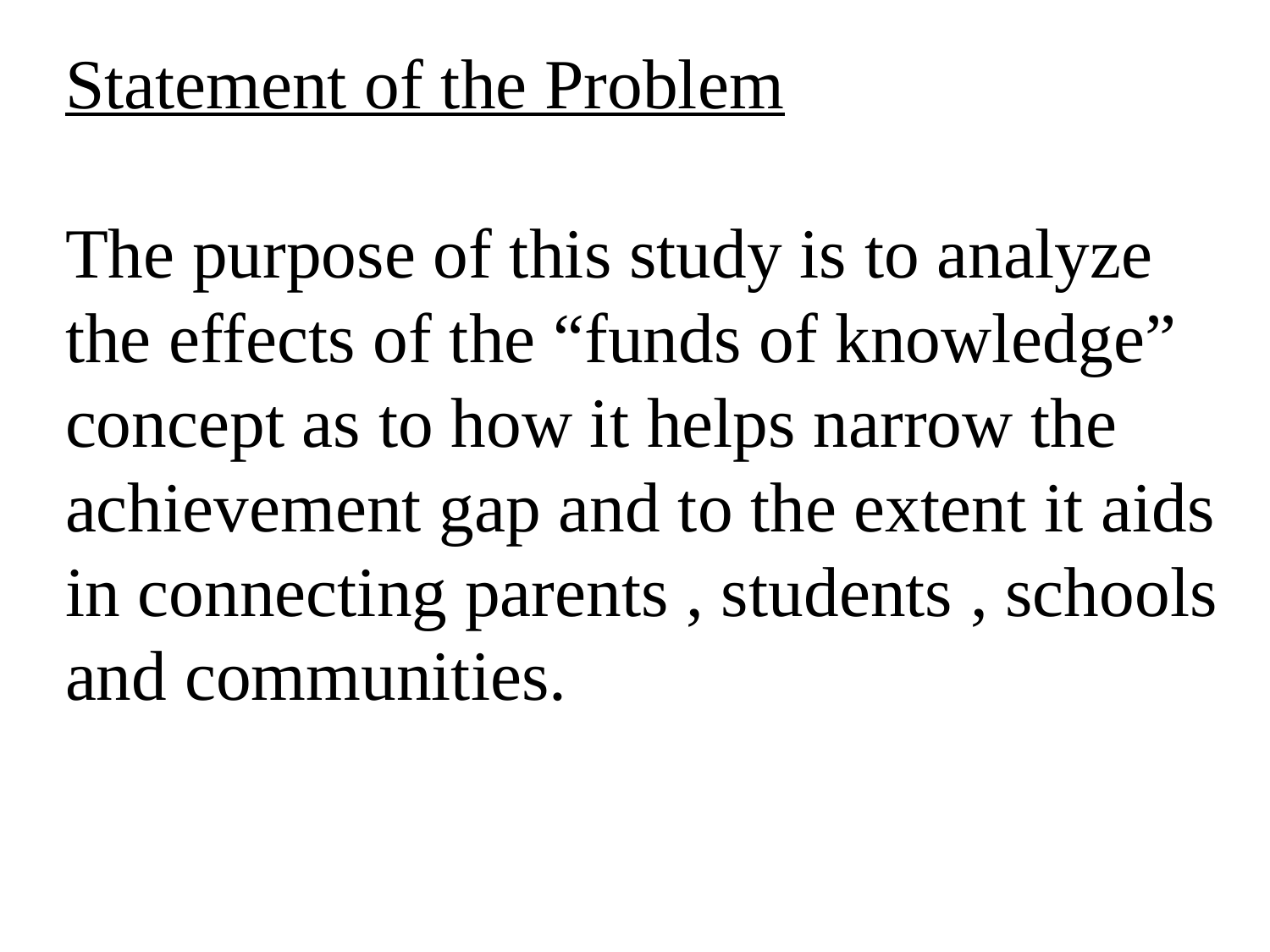

Statement of the Problem
                                                              The purpose of this study is to analyze the effects of the “funds of knowledge” concept as to how it helps narrow the achievement gap and to the extent it aids in connecting parents , students , schools and communities.